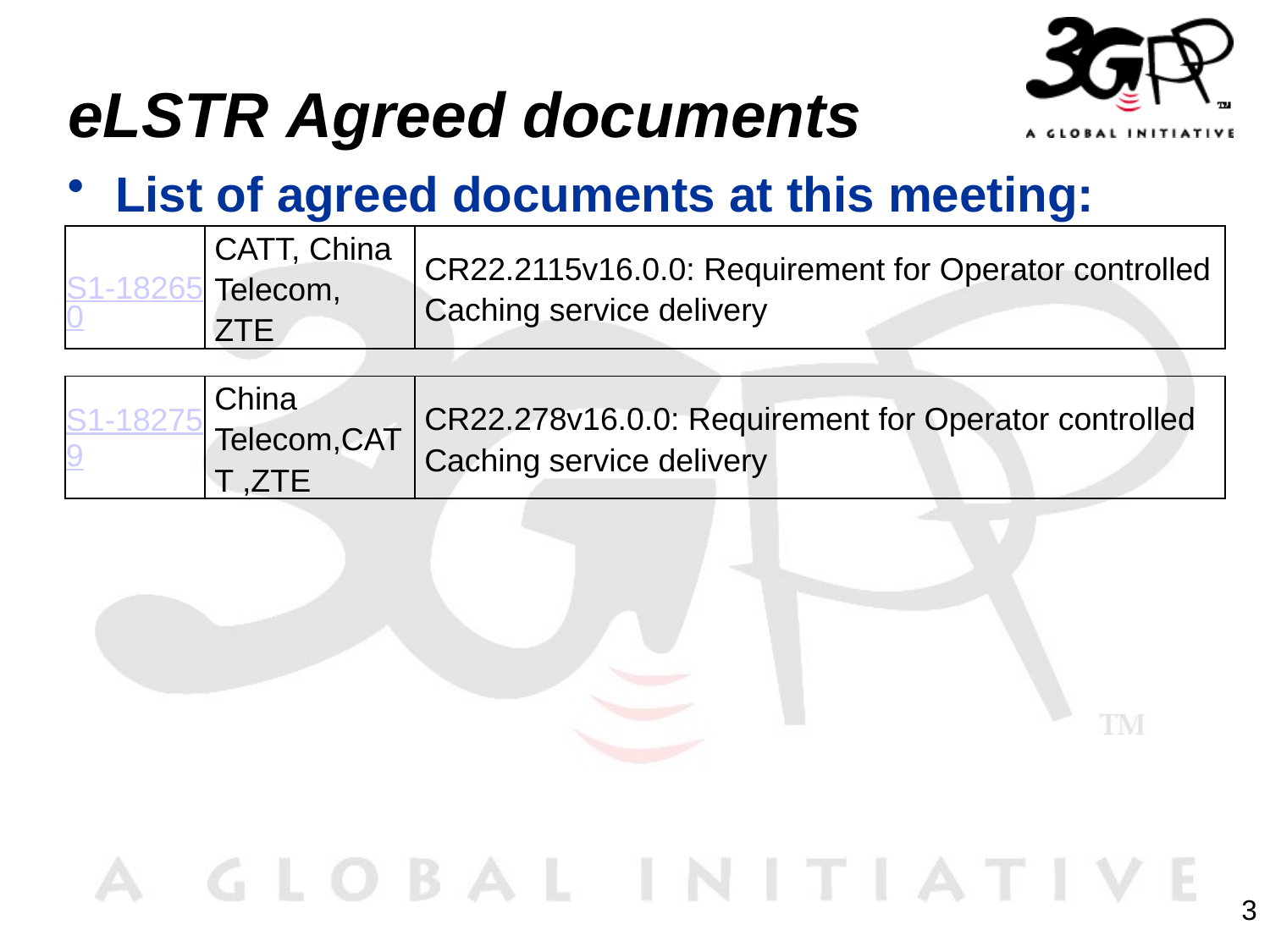

# eLSTR Agreed documents
List of agreed documents at this meeting:

| S1-182650 | CATT, China Telecom, ZTE | CR22.2115v16.0.0: Requirement for Operator controlled Caching service delivery |
| --- | --- | --- |
| S1-182759 | China Telecom,CATT ,ZTE | CR22.278v16.0.0: Requirement for Operator controlled Caching service delivery |
| --- | --- | --- |
3